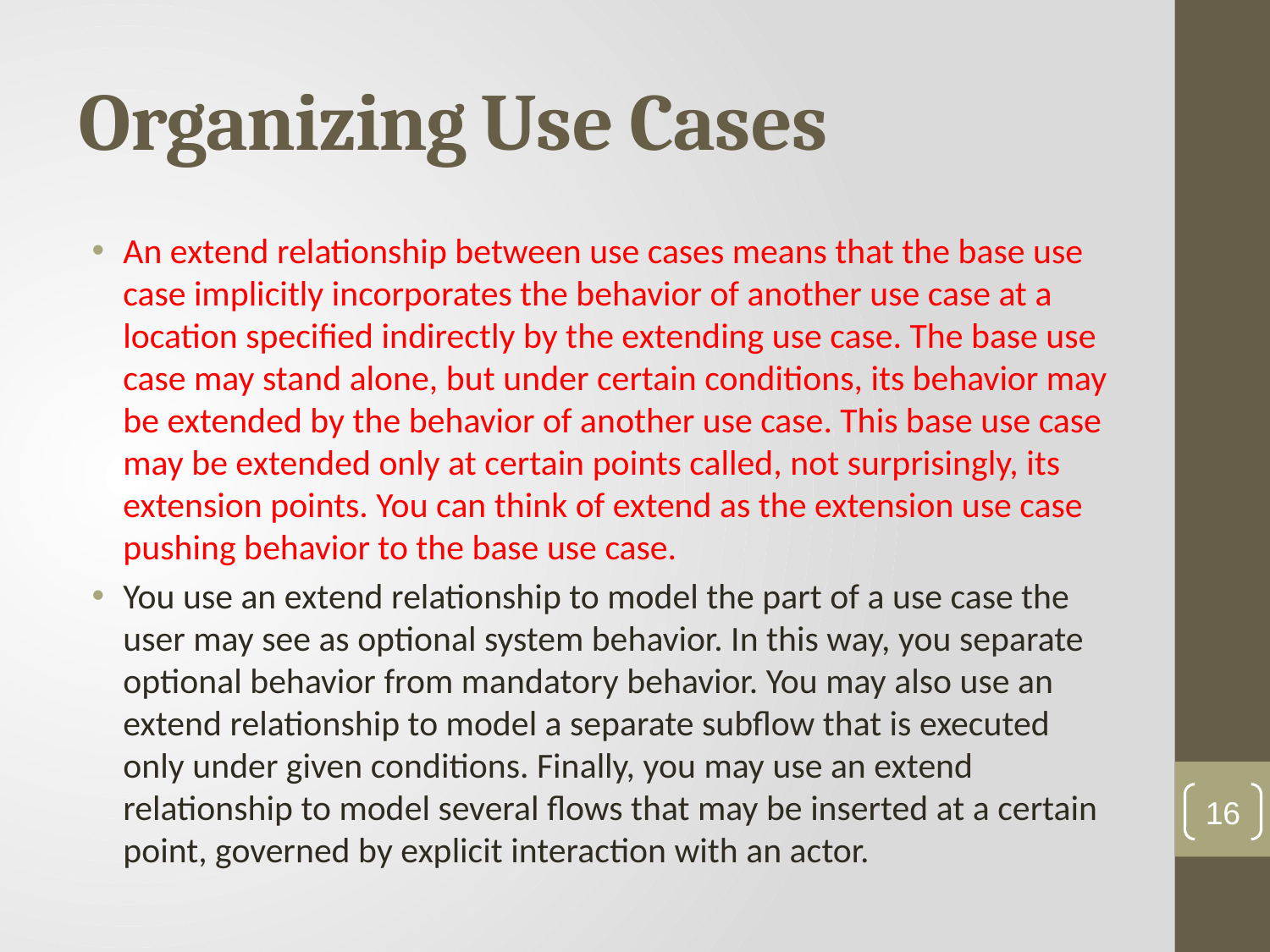

# Organizing Use Cases
An extend relationship between use cases means that the base use case implicitly incorporates the behavior of another use case at a location specified indirectly by the extending use case. The base use case may stand alone, but under certain conditions, its behavior may be extended by the behavior of another use case. This base use case may be extended only at certain points called, not surprisingly, its extension points. You can think of extend as the extension use case pushing behavior to the base use case.
You use an extend relationship to model the part of a use case the user may see as optional system behavior. In this way, you separate optional behavior from mandatory behavior. You may also use an extend relationship to model a separate subflow that is executed only under given conditions. Finally, you may use an extend relationship to model several flows that may be inserted at a certain point, governed by explicit interaction with an actor.

16